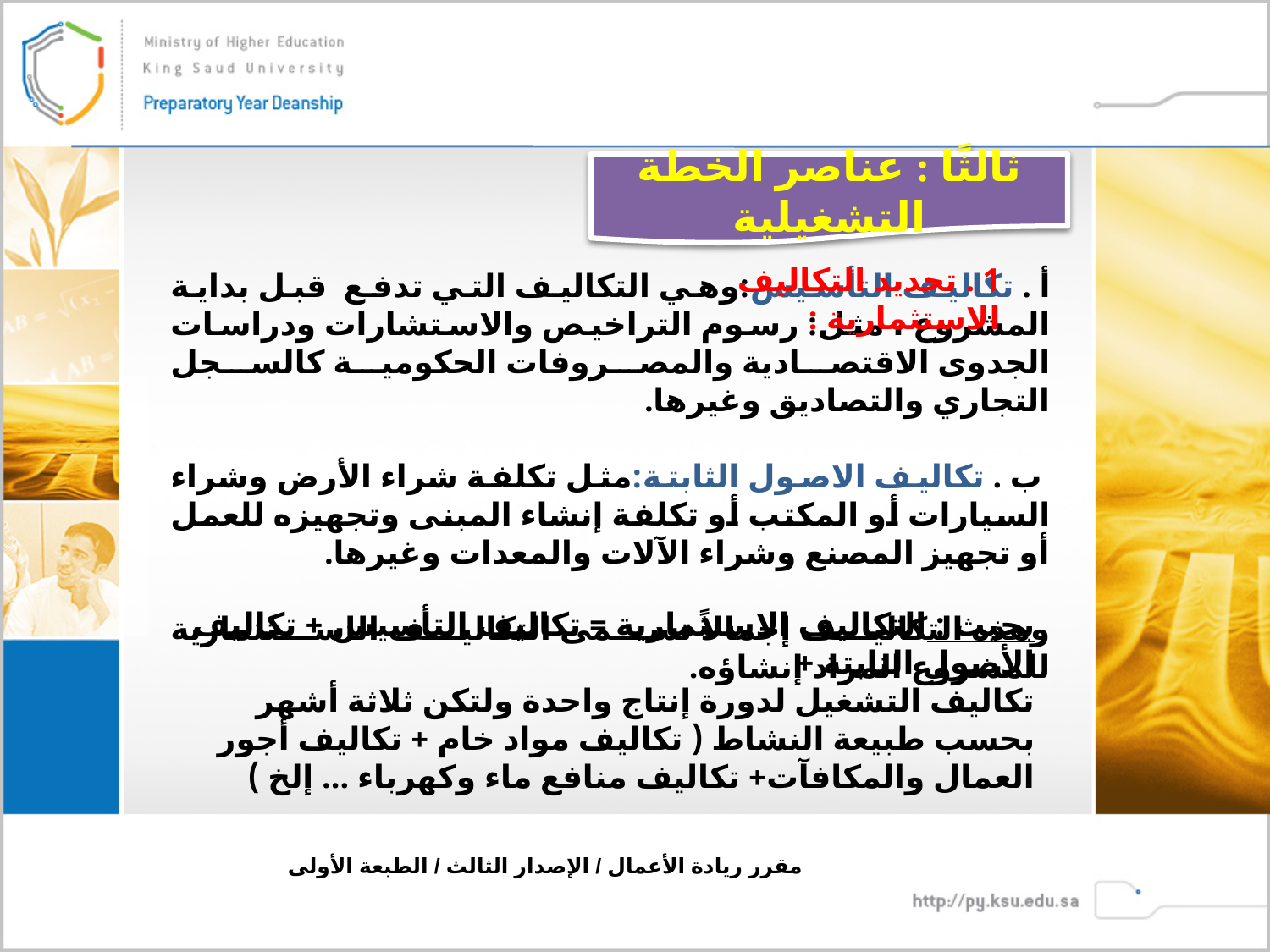

ثالثًا : عناصر الخطة التشغيلية
1 . تحديد التكاليف الاستثمارية :
أ . تكاليف التأسيس:وهي التكاليف التي تدفع  قبل بداية المشروع ، مثل: رسوم التراخيص والاستشارات ودراسات الجدوى الاقتصادية والمصروفات الحكومية كالسجل التجاري والتصاديق وغيرها.

 ب . تكاليف الاصول الثابتة:مثل تكلفة شراء الأرض وشراء السيارات أو المكتب أو تكلفة إنشاء المبنى وتجهيزه للعمل أو تجهيز المصنع وشراء الآلات والمعدات وغيرها.

وهذه التكاليف إجمالاً تسمى التكاليف الاستثمارية للمشروع المراد إنشاؤه.
بحيث : التكاليف الاستثمارية = تكاليف التأسيس + تكاليف الأصول الثابتة +
تكاليف التشغيل لدورة إنتاج واحدة ولتكن ثلاثة أشهر بحسب طبيعة النشاط ( تكاليف مواد خام + تكاليف أجور العمال والمكافآت+ تكاليف منافع ماء وكهرباء ... إلخ )

مقرر ريادة الأعمال / الإصدار الثالث / الطبعة الأولى